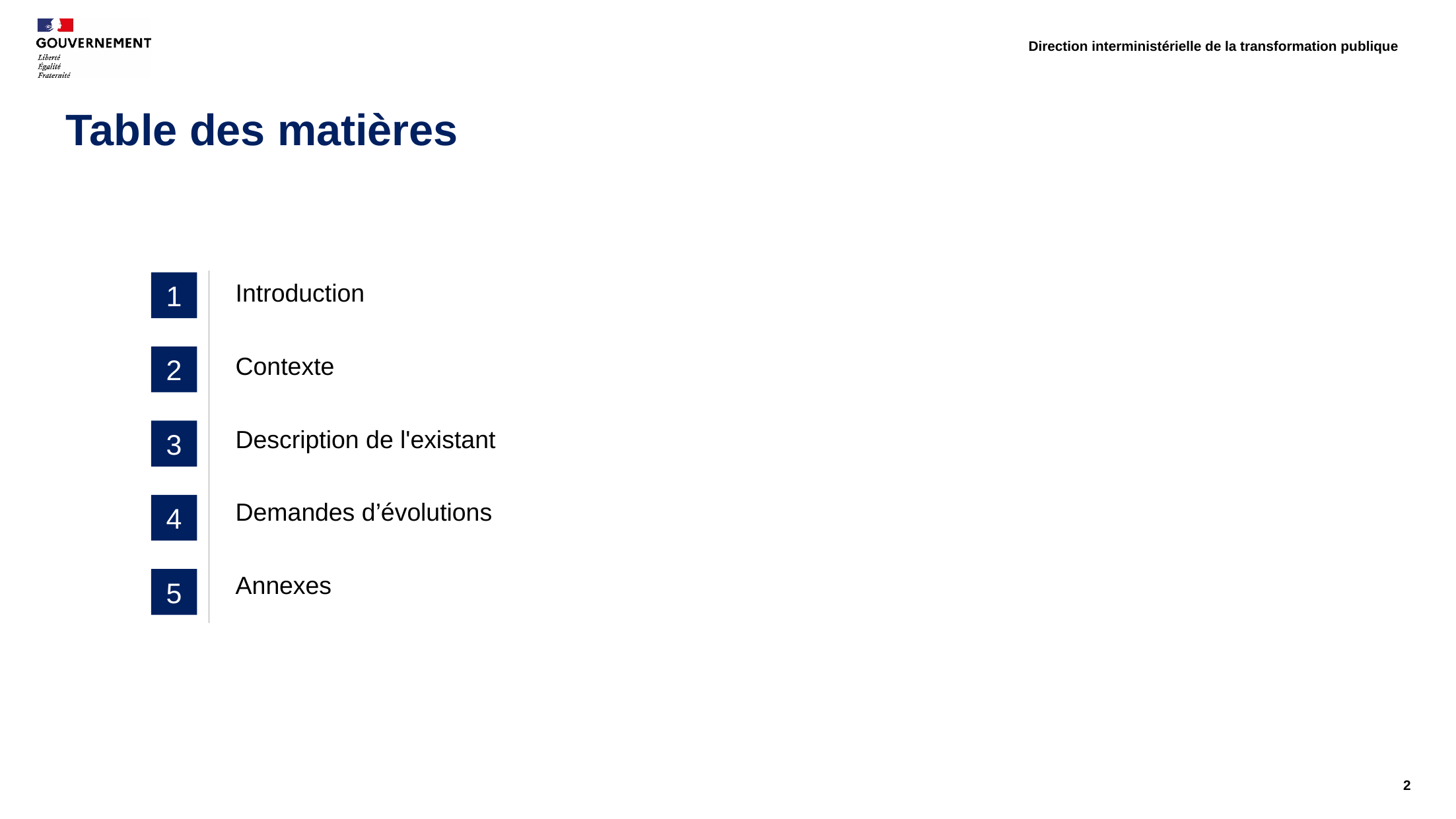

# Table des matières
1
Introduction

Contexte

Description de l'existant

Demandes d’évolutions

Annexes

2
3
4
5